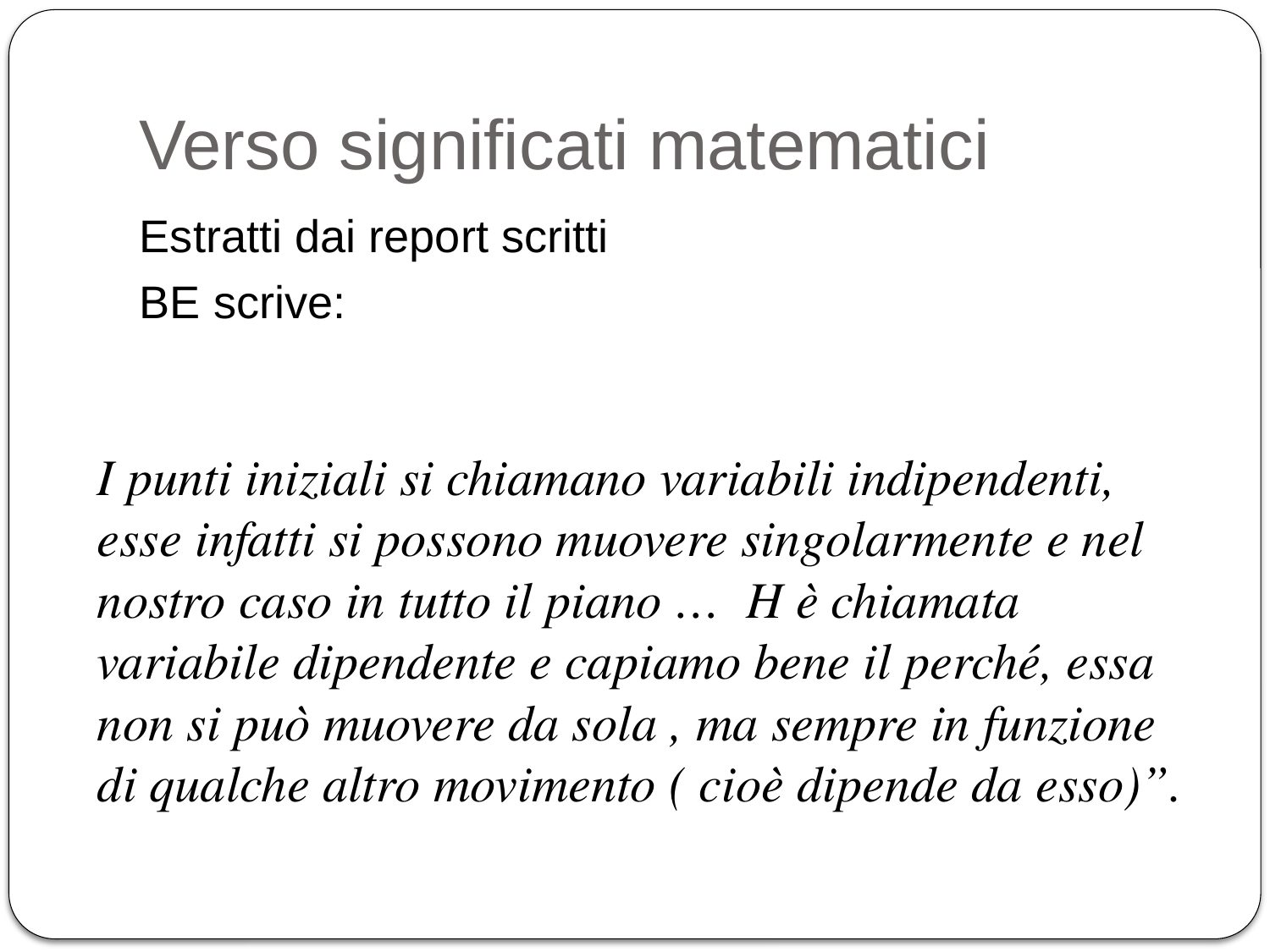

# Verso significati matematici
Estratti dai report scritti
BE scrive:
I punti iniziali si chiamano variabili indipendenti, esse infatti si possono muovere singolarmente e nel nostro caso in tutto il piano …  H è chiamata variabile dipendente e capiamo bene il perché, essa non si può muovere da sola , ma sempre in funzione di qualche altro movimento ( cioè dipende da esso)”.